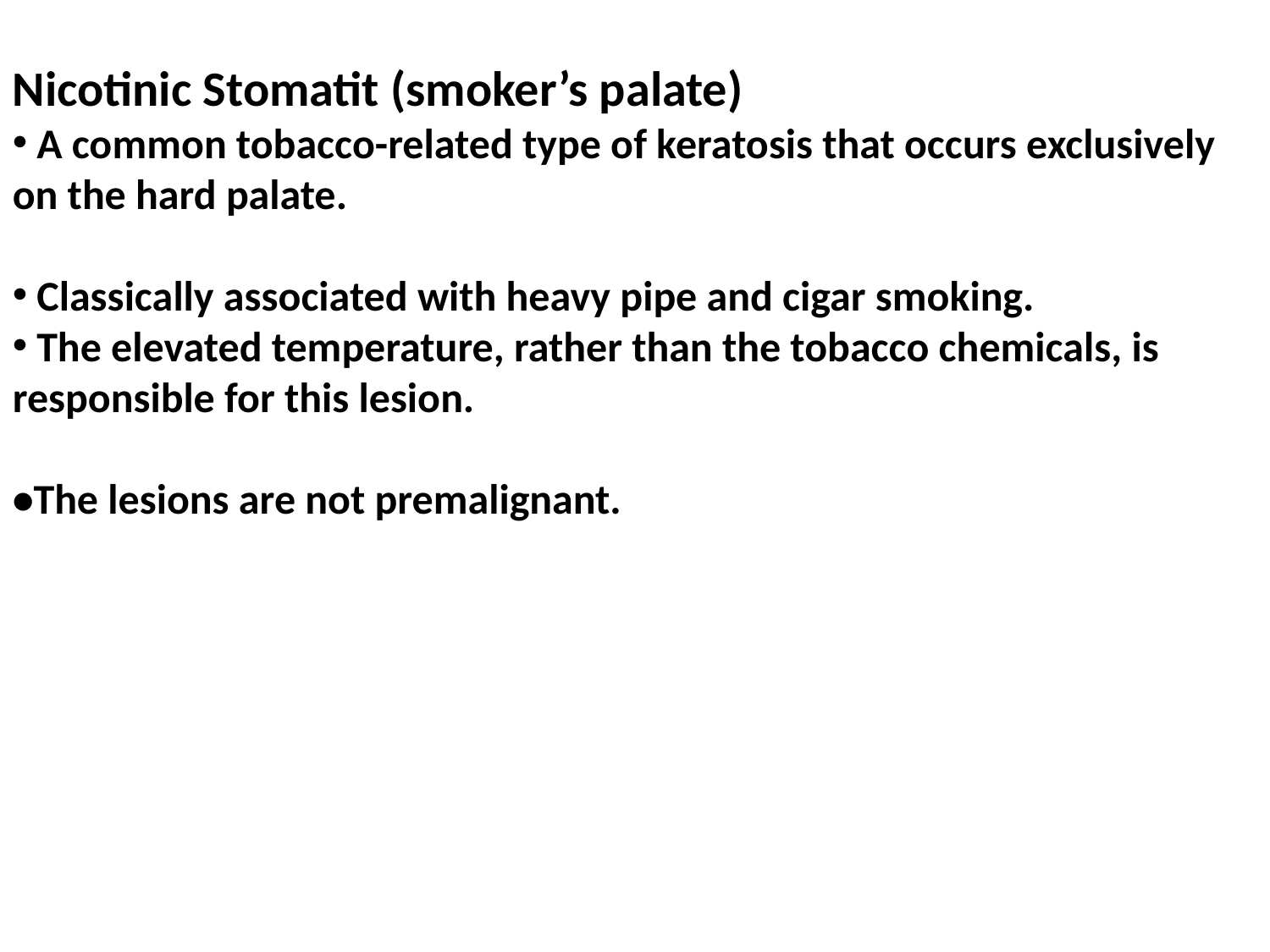

Nicotinic Stomatit (smoker’s palate)
 A common tobacco-related type of keratosis that occurs exclusively on the hard palate.

 Classically associated with heavy pipe and cigar smoking.
 The elevated temperature, rather than the tobacco chemicals, is responsible for this lesion.

•The lesions are not premalignant.